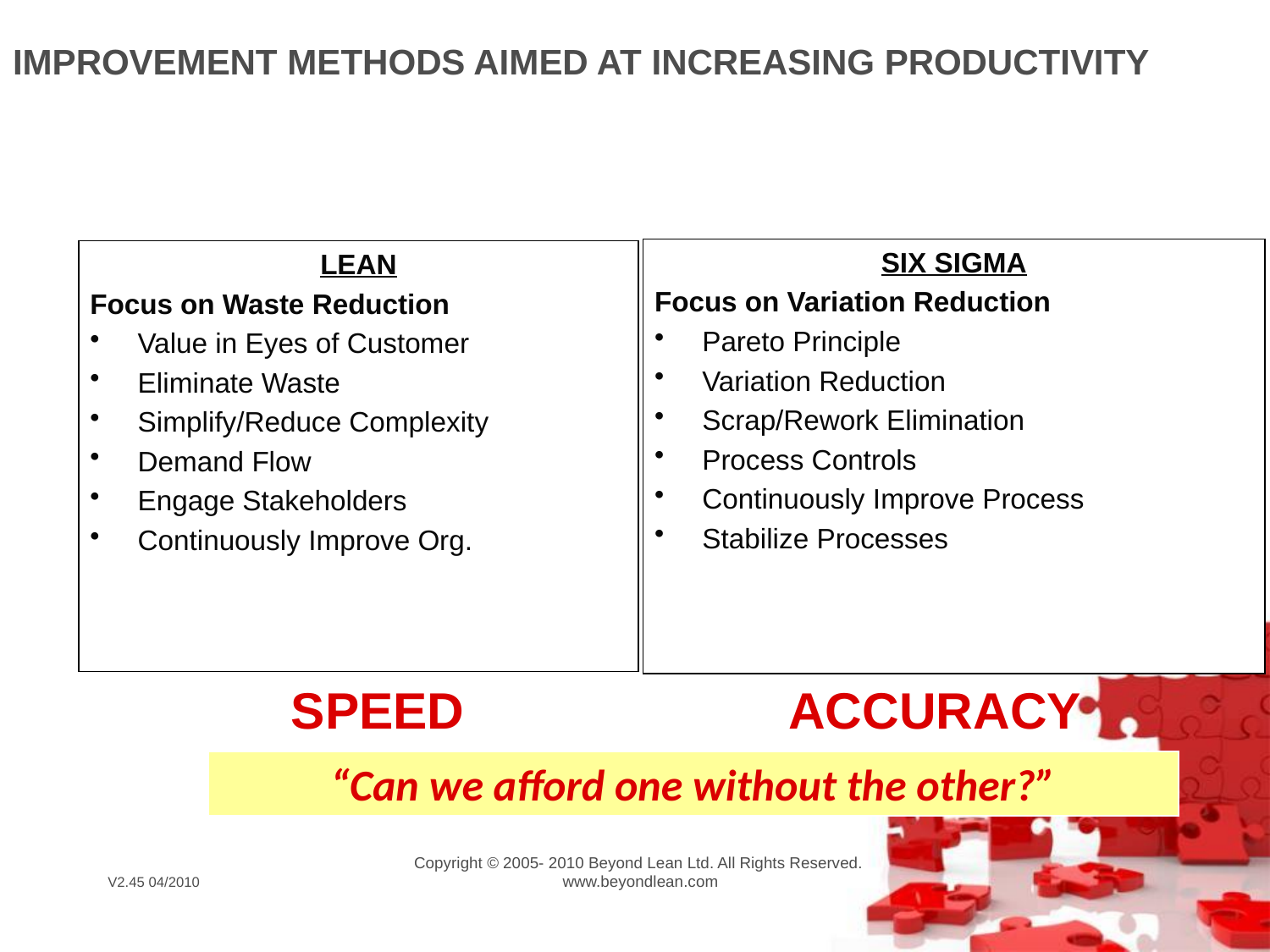

# IMPROVEMENT METHODS AIMED AT INCREASING PRODUCTIVITY
SIX SIGMA
Focus on Variation Reduction
Pareto Principle
Variation Reduction
Scrap/Rework Elimination
Process Controls
Continuously Improve Process
Stabilize Processes
LEAN
Focus on Waste Reduction
Value in Eyes of Customer
Eliminate Waste
Simplify/Reduce Complexity
Demand Flow
Engage Stakeholders
Continuously Improve Org.
SPEED
 ACCURACY
“Can we afford one without the other?”